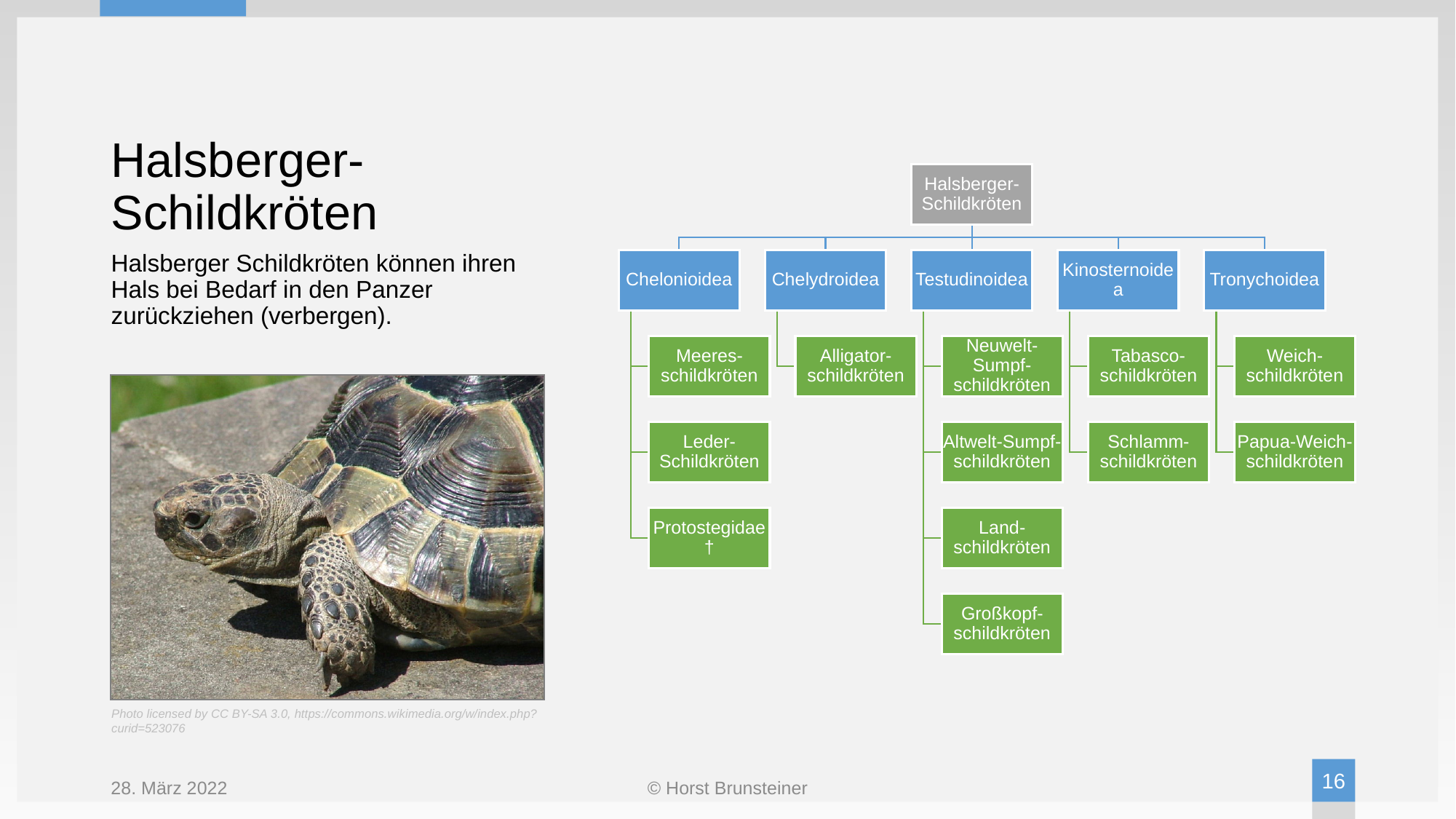

# Halsberger-Schildkröten
Halsberger-Schildkröten
Chelonioidea
Meeres-schildkröten
Leder-Schildkröten
Protostegidae †
Chelydroidea
Alligator-schildkröten
Testudinoidea
Neuwelt-Sumpf-schildkröten
Altwelt-Sumpf-schildkröten
Land-schildkröten
Großkopf-schildkröten
Kinosternoidea
Tabasco-schildkröten
Schlamm-schildkröten
Tronychoidea
Weich-schildkröten
Papua-Weich-schildkröten
Halsberger Schildkröten können ihren Hals bei Bedarf in den Panzer zurückziehen (verbergen).

Photo licensed by CC BY-SA 3.0, https://commons.wikimedia.org/w/index.php?curid=523076
16
28. März 2022
© Horst Brunsteiner